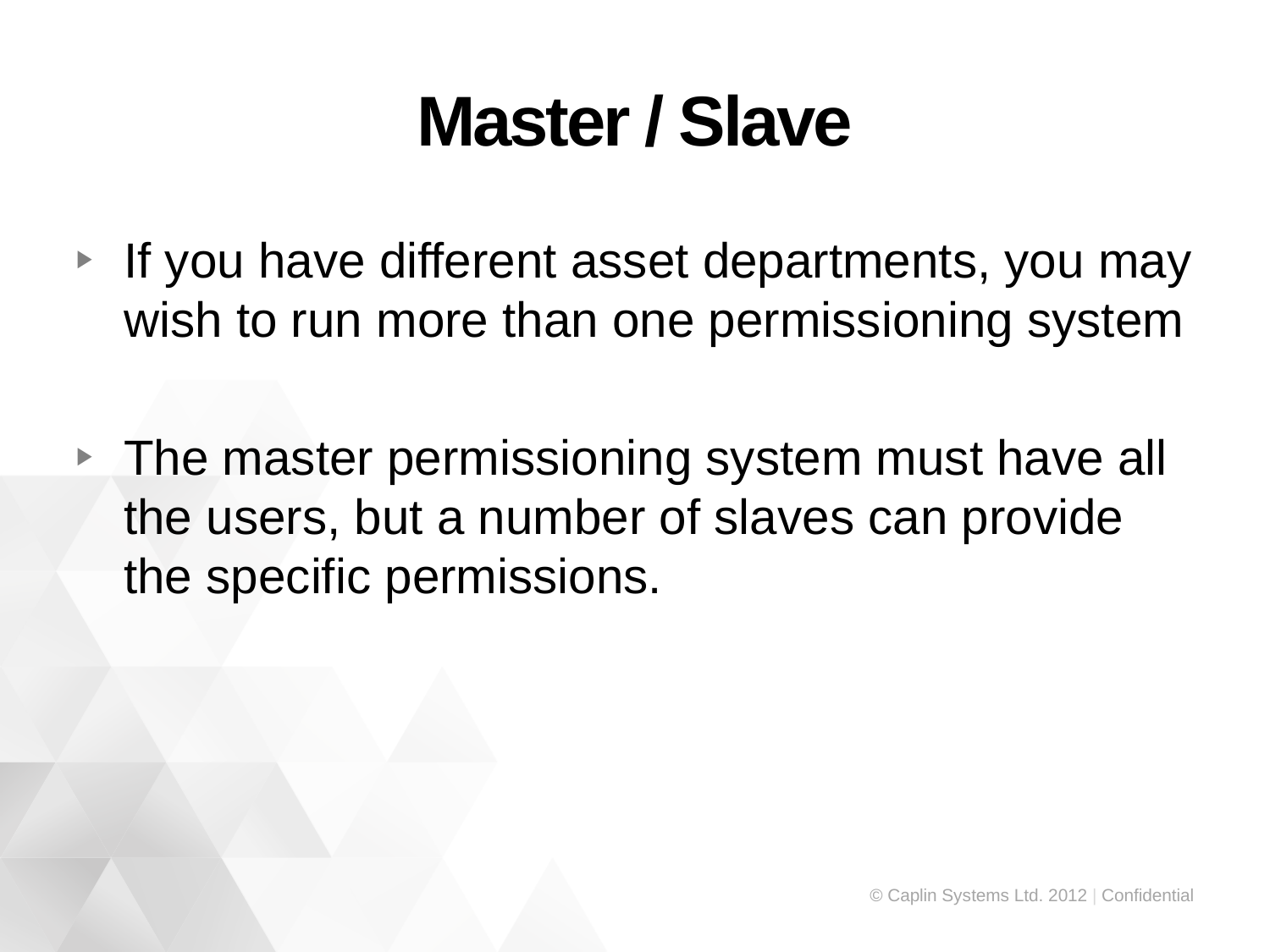

# Master / Slave
If you have different asset departments, you may wish to run more than one permissioning system

The master permissioning system must have all the users, but a number of slaves can provide the specific permissions.